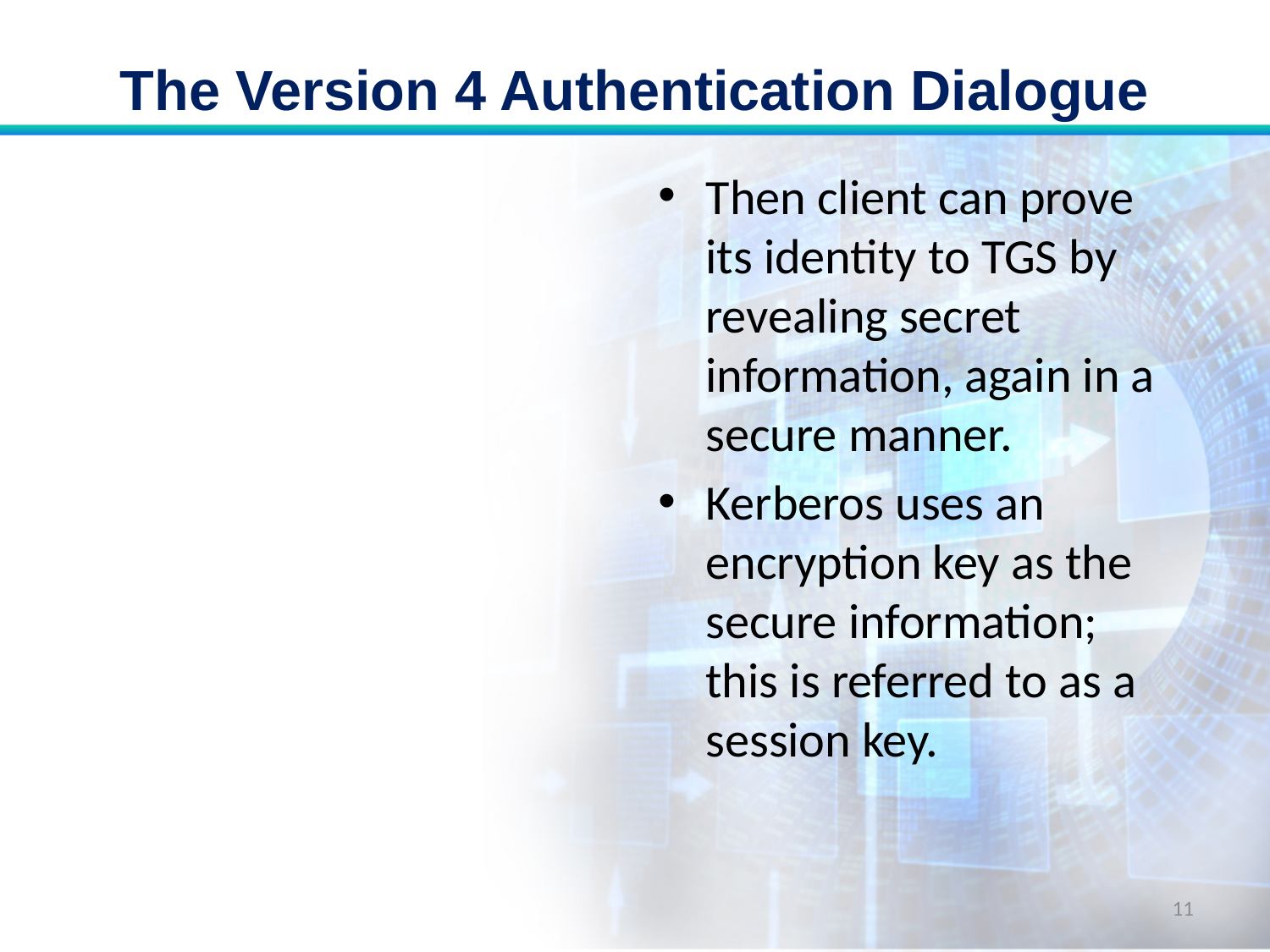

# The Version 4 Authentication Dialogue
Then client can prove its identity to TGS by revealing secret  information, again in a secure manner.
Kerberos uses an encryption key as the secure information; this is referred to as a session key.
11